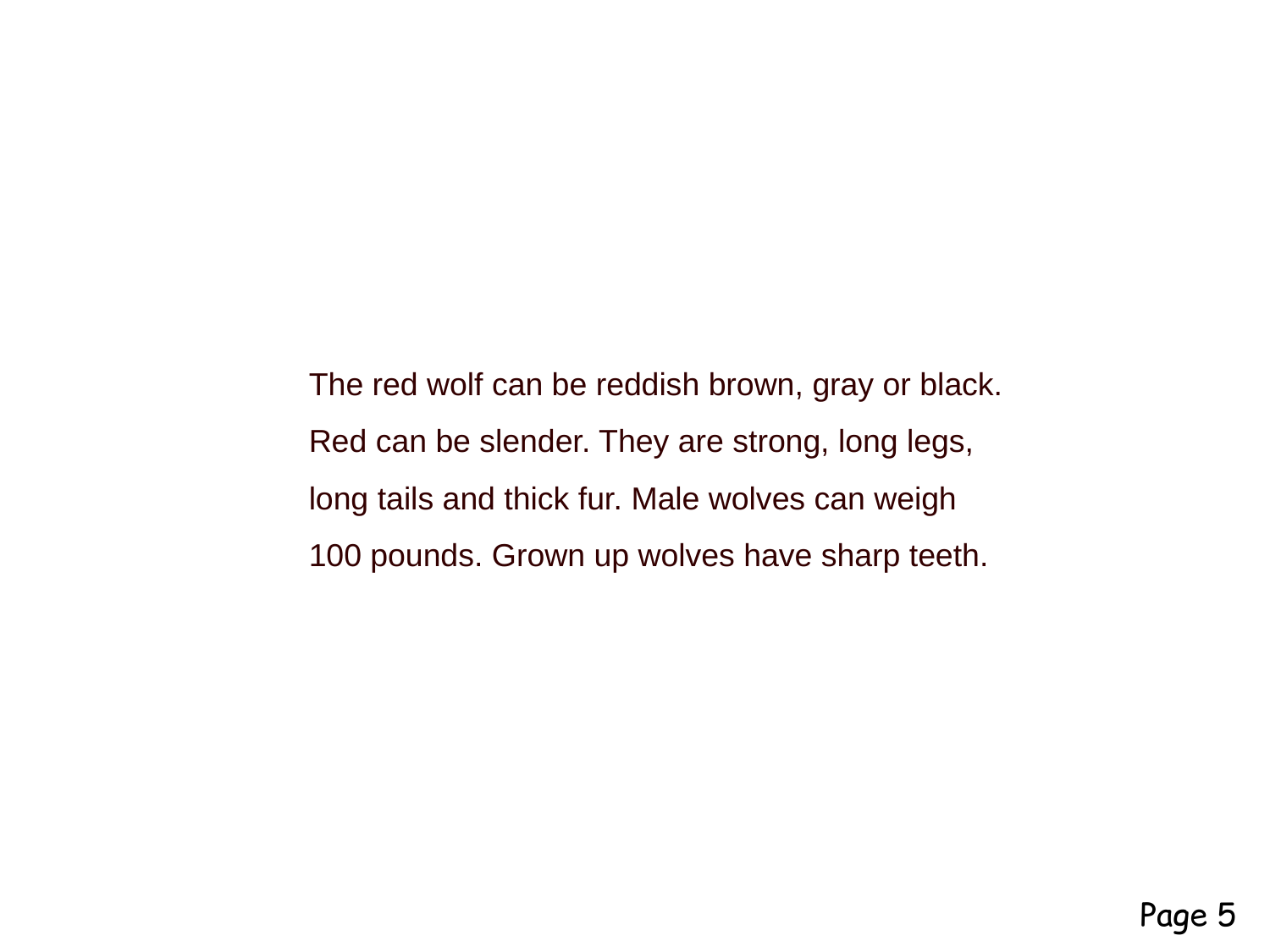

The red wolf can be reddish brown, gray or black. Red can be slender. They are strong, long legs, long tails and thick fur. Male wolves can weigh 100 pounds. Grown up wolves have sharp teeth.